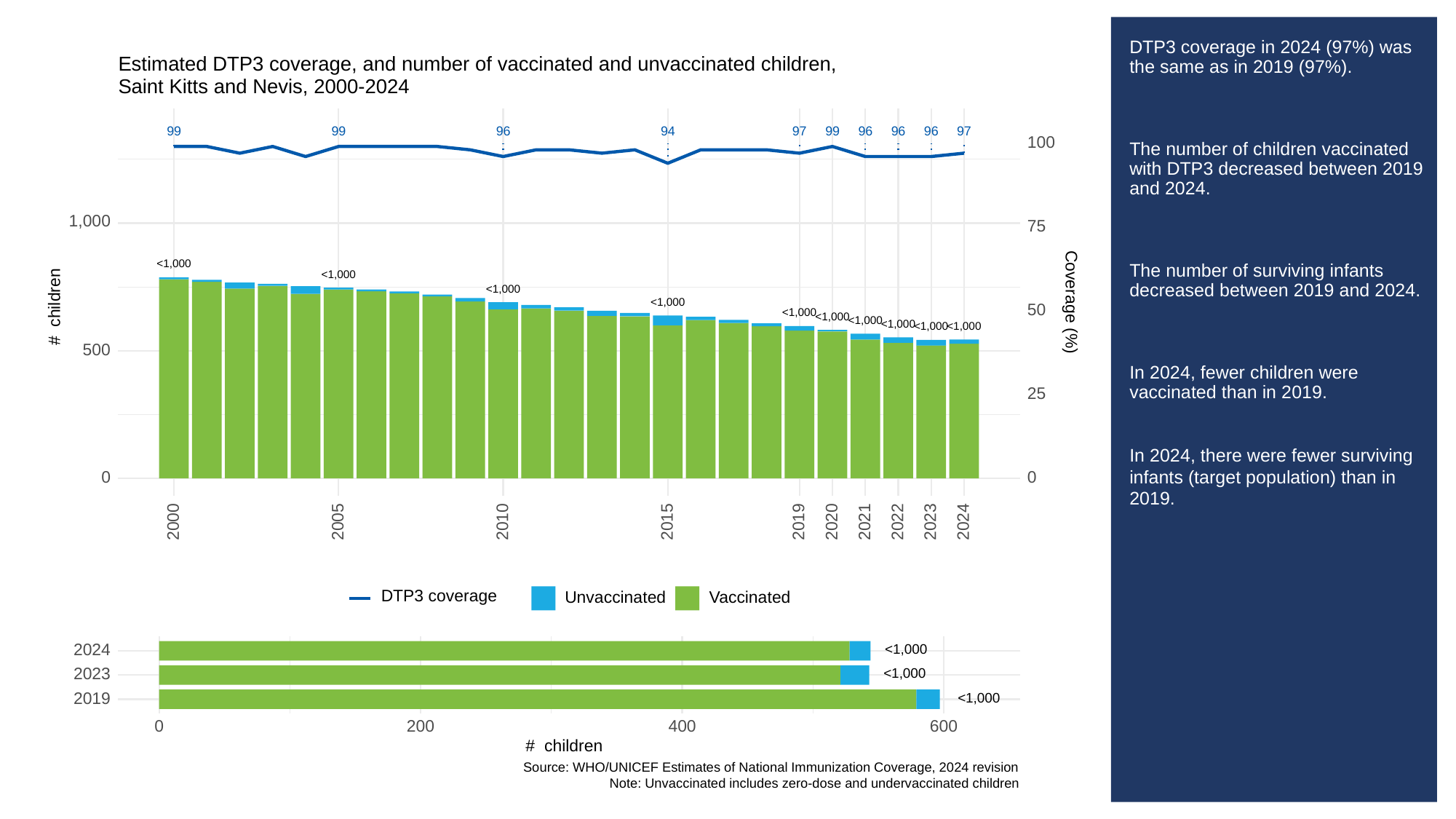

# DTP3 coverage in 2024 (97%) was the same as in 2019 (97%).

The number of children vaccinated with DTP3 decreased between 2019 and 2024.

The number of surviving infants decreased between 2019 and 2024.

In 2024, fewer children were vaccinated than in 2019.

In 2024, there were fewer surviving infants (target population) than in 2019.

Estimated DTP3 coverage, and number of vaccinated and unvaccinated children,
Saint Kitts and Nevis, 2000-2024

99
99
96
94
97
99
96
96
96
97
100

1,000
75

<1,000
<1,000

<1,000

Coverage (%)

#  children

<1,000

50

<1,000

<1,000

<1,000

<1,000

<1,000
<1,000

500

25

0
0

2023
2000
2005
2010
2015
2019
2020
2021
2022
2024

DTP3 coverage
Unvaccinated
Vaccinated

<1,000
2024

<1,000
2023

<1,000
2019

0
200
400
600
#  children
Source: WHO/UNICEF Estimates of National Immunization Coverage, 2024 revision
Note: Unvaccinated includes zero-dose and undervaccinated children